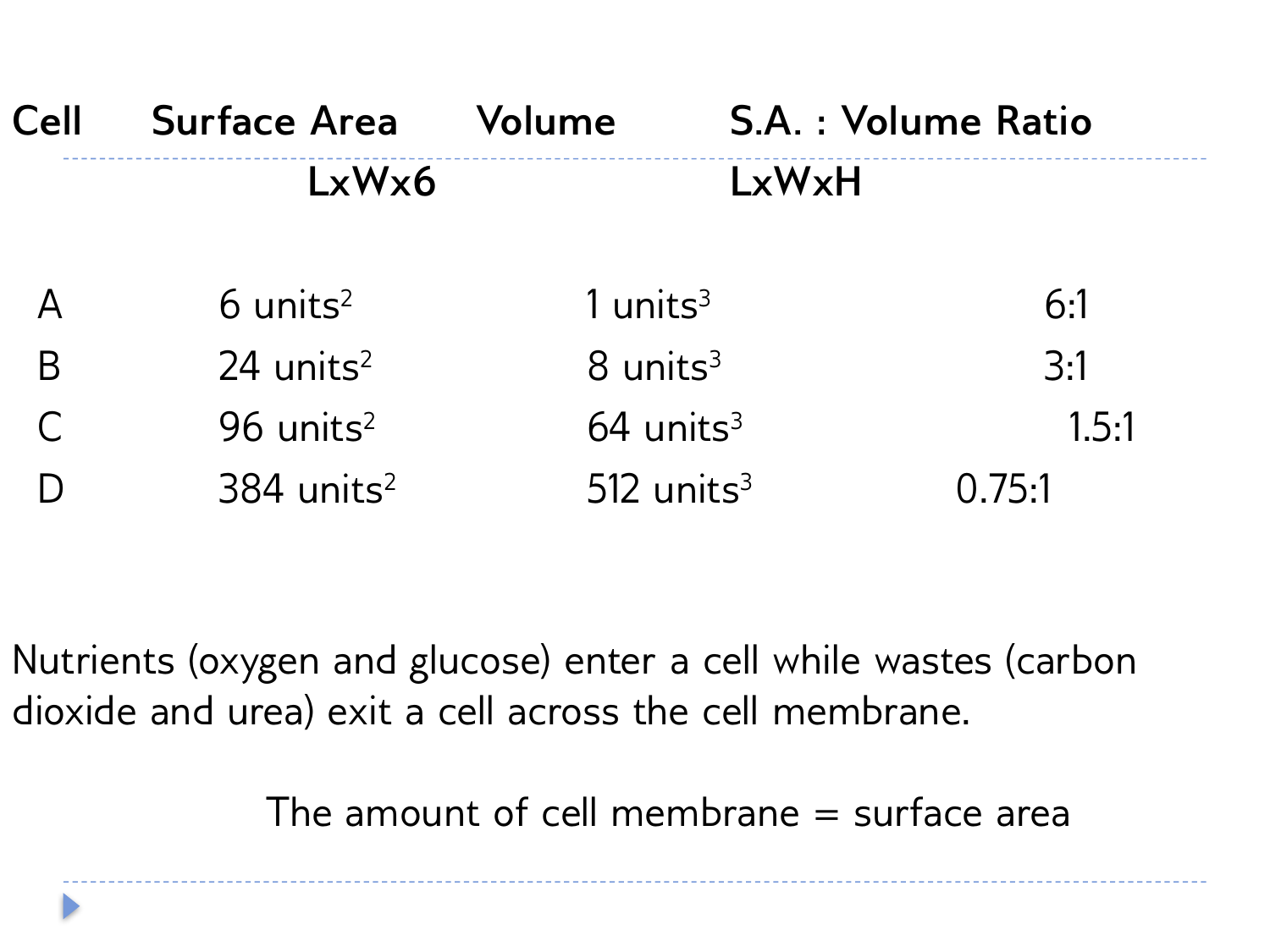

Cell     Surface Area	   Volume	   S.A. : Volume Ratio
			LxWx6		   LxWxH

  A	   6 units2 		  1 units3 		        6:1
  B	   24 units2		  8 units3		        3:1
  C	   96 units2		  64 units3		     	1.5:1
  D	   384 units2		  512 units3	         	 0.75:1
Nutrients (oxygen and glucose) enter a cell while wastes (carbon dioxide and urea) exit a cell across the cell membrane.

		The amount of cell membrane = surface area